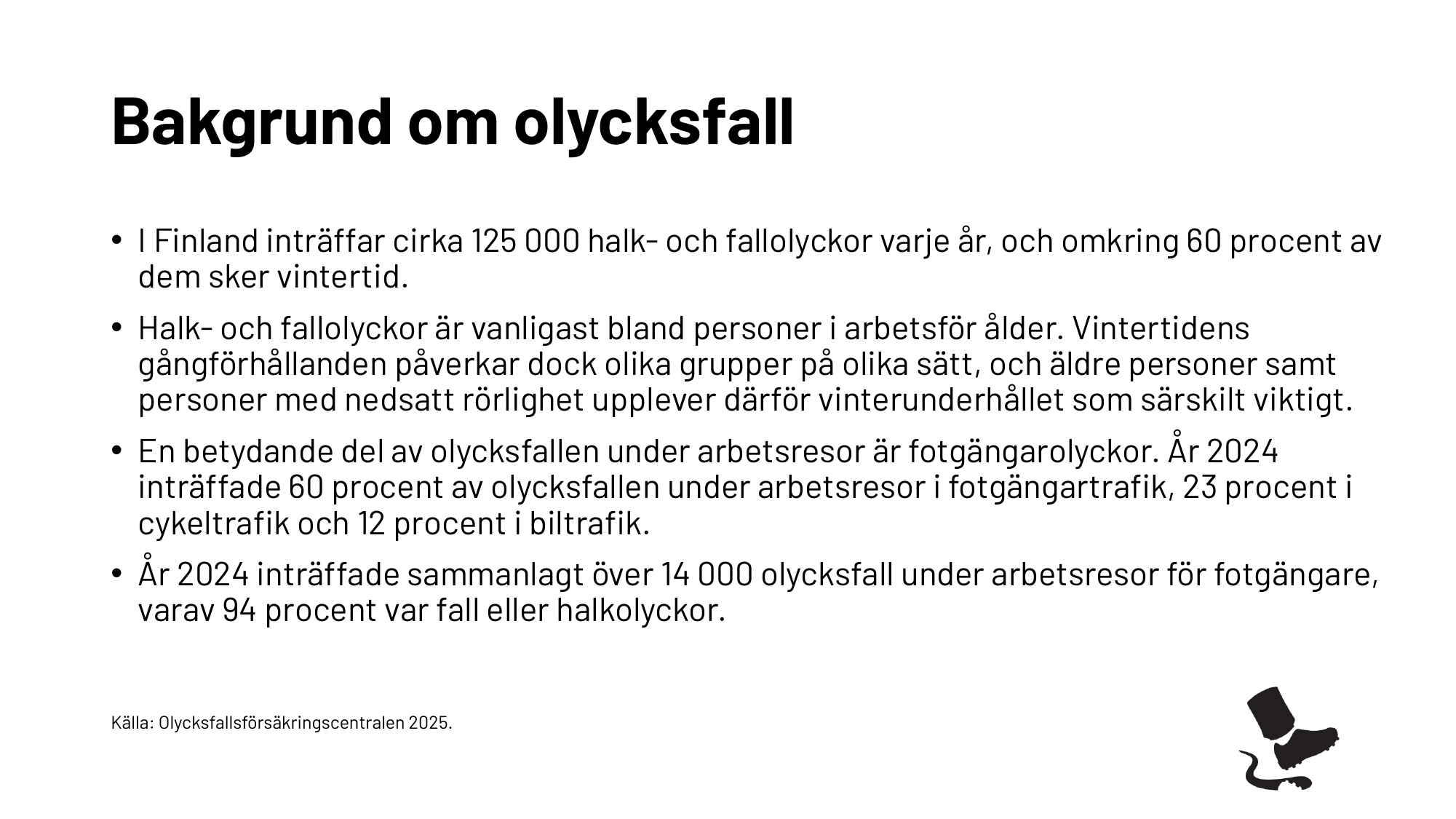

# Bakgrund om olycksfall
I Finland inträffar cirka 125 000 halk- och fallolyckor varje år, och omkring 60 procent av dem sker vintertid.
Halk- och fallolyckor är vanligast bland personer i arbetsför ålder. Vintertidens gångförhållanden påverkar dock olika grupper på olika sätt, och äldre personer samt personer med nedsatt rörlighet upplever därför vinterunderhållet som särskilt viktigt.
En betydande del av olycksfallen under arbetsresor är fotgängarolyckor. År 2024 inträffade 60 procent av olycksfallen under arbetsresor i fotgängartrafik, 23 procent i cykeltrafik och 12 procent i biltrafik.
År 2024 inträffade sammanlagt över 14 000 olycksfall under arbetsresor för fotgängare, varav 94 procent var fall eller halkolyckor.

Källa: Olycksfallsförsäkringscentralen 2025.